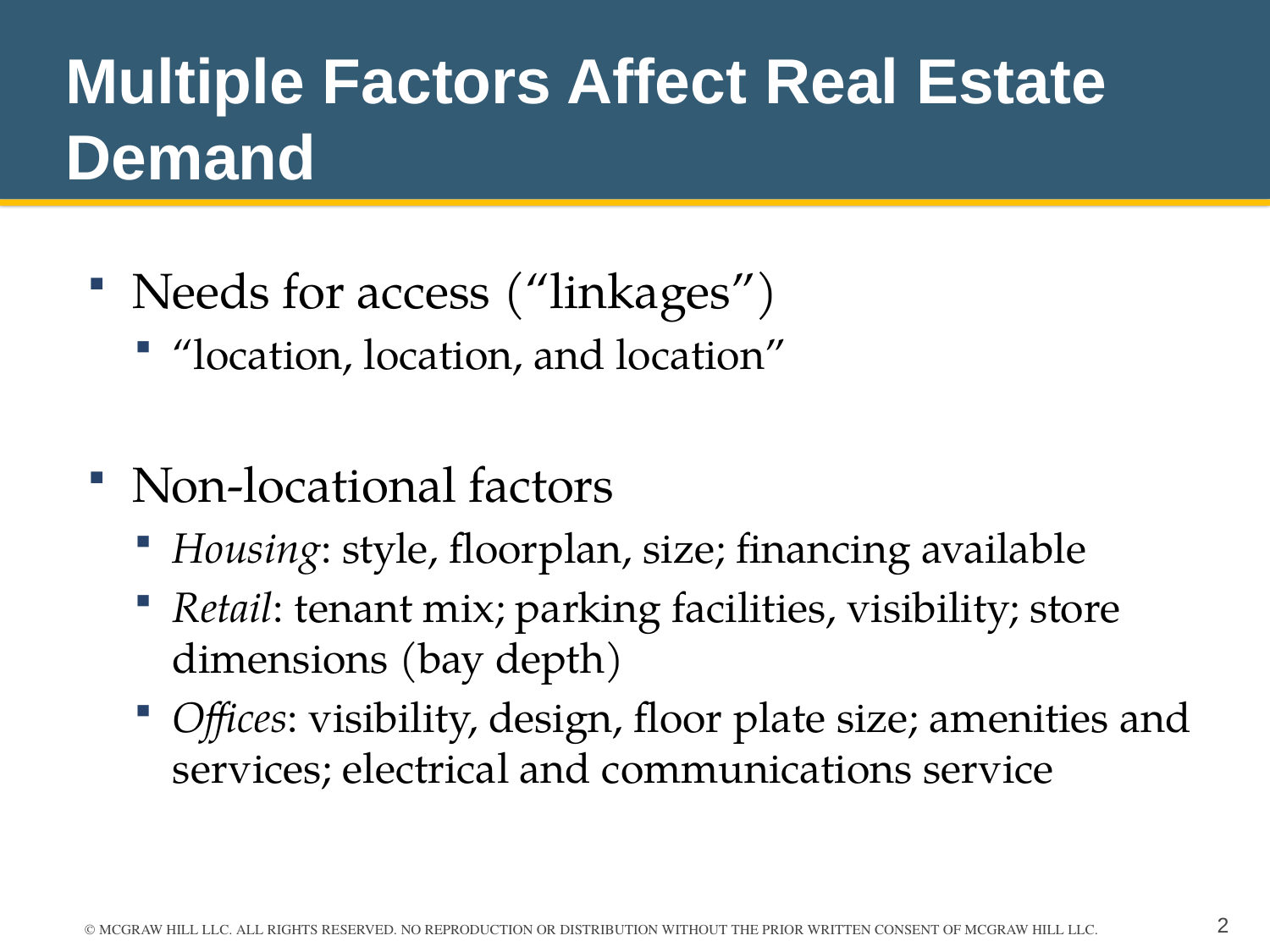

# Multiple Factors Affect Real Estate Demand
Needs for access (“linkages”)
“location, location, and location”

Non-locational factors
Housing: style, floorplan, size; financing available
Retail: tenant mix; parking facilities, visibility; store dimensions (bay depth)
Offices: visibility, design, floor plate size; amenities and services; electrical and communications service

© MCGRAW HILL LLC. ALL RIGHTS RESERVED. NO REPRODUCTION OR DISTRIBUTION WITHOUT THE PRIOR WRITTEN CONSENT OF MCGRAW HILL LLC.
2